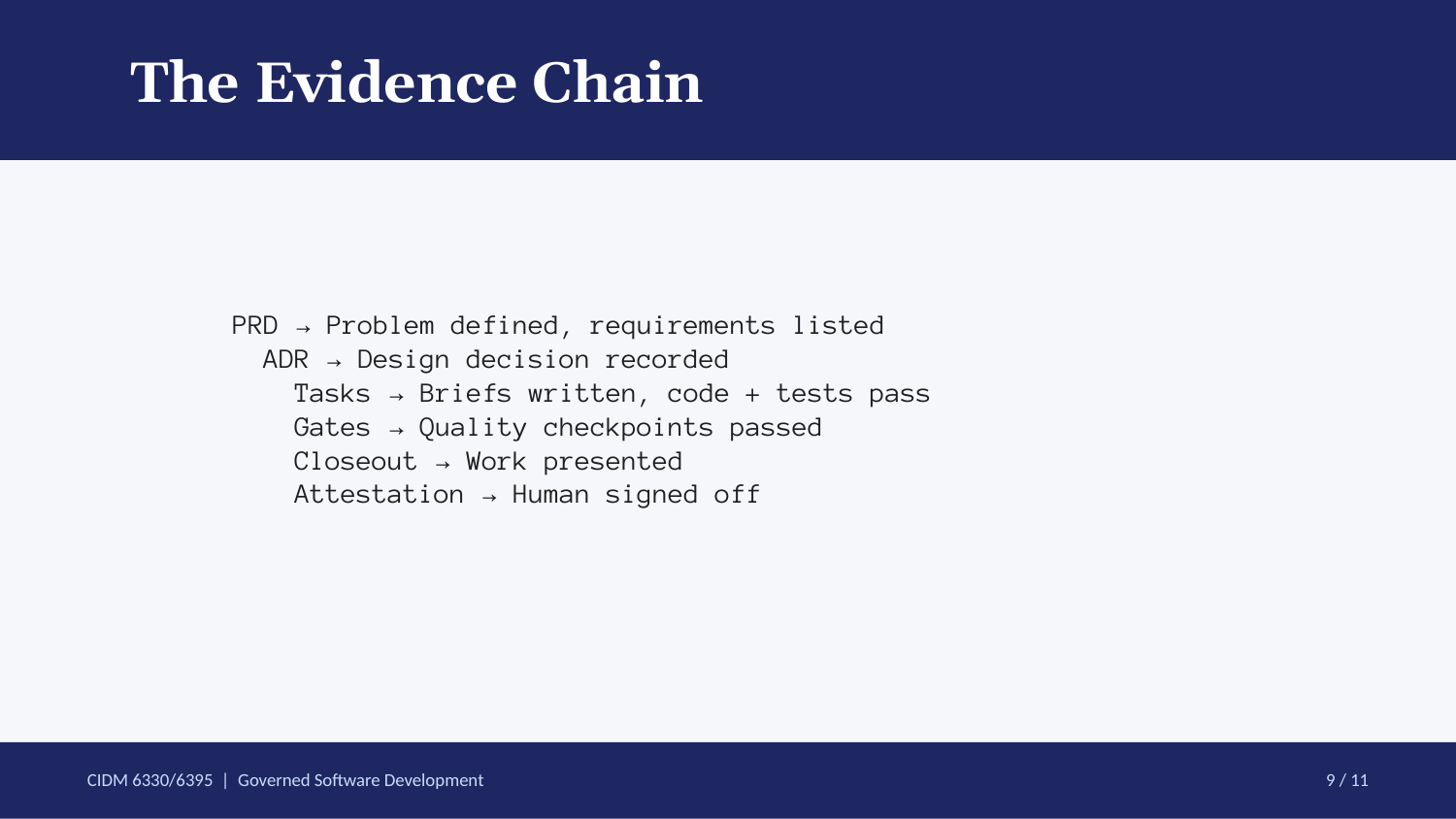

The Evidence Chain
PRD → Problem defined, requirements listed
  ADR → Design decision recorded
    Tasks → Briefs written, code + tests pass
    Gates → Quality checkpoints passed
    Closeout → Work presented
    Attestation → Human signed off

CIDM 6330/6395  |  Governed Software Development
9 / 11